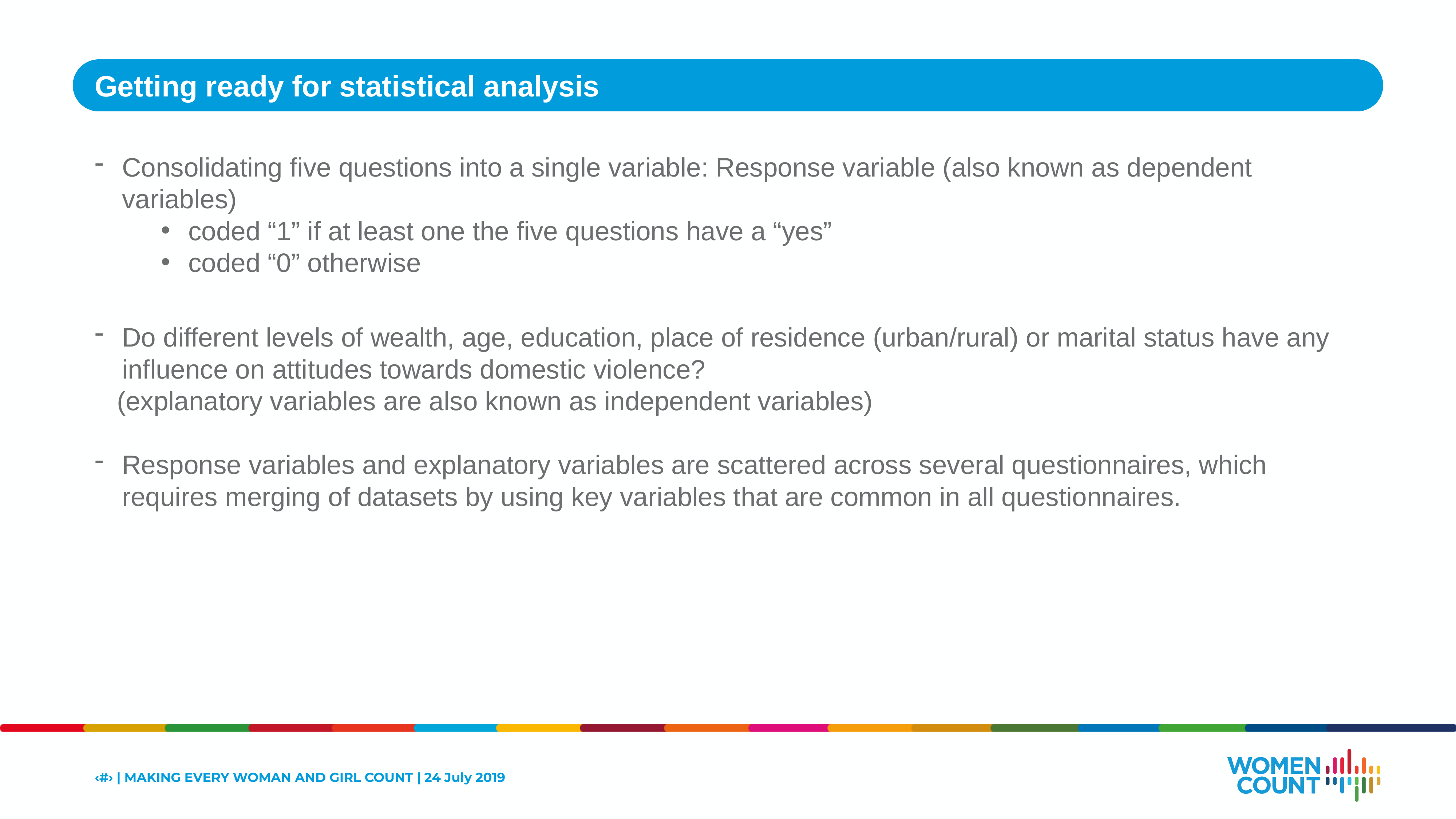

Getting ready for statistical analysis
Consolidating five questions into a single variable: Response variable (also known as dependent variables)
coded “1” if at least one the five questions have a “yes”
coded “0” otherwise

Do different levels of wealth, age, education, place of residence (urban/rural) or marital status have any   influence on attitudes towards domestic violence?
   (explanatory variables are also known as independent variables)

Response variables and explanatory variables are scattered across several questionnaires, which requires merging of datasets by using key variables that are common in all questionnaires.

‹#› | MAKING EVERY WOMAN AND GIRL COUNT | 24 July 2019